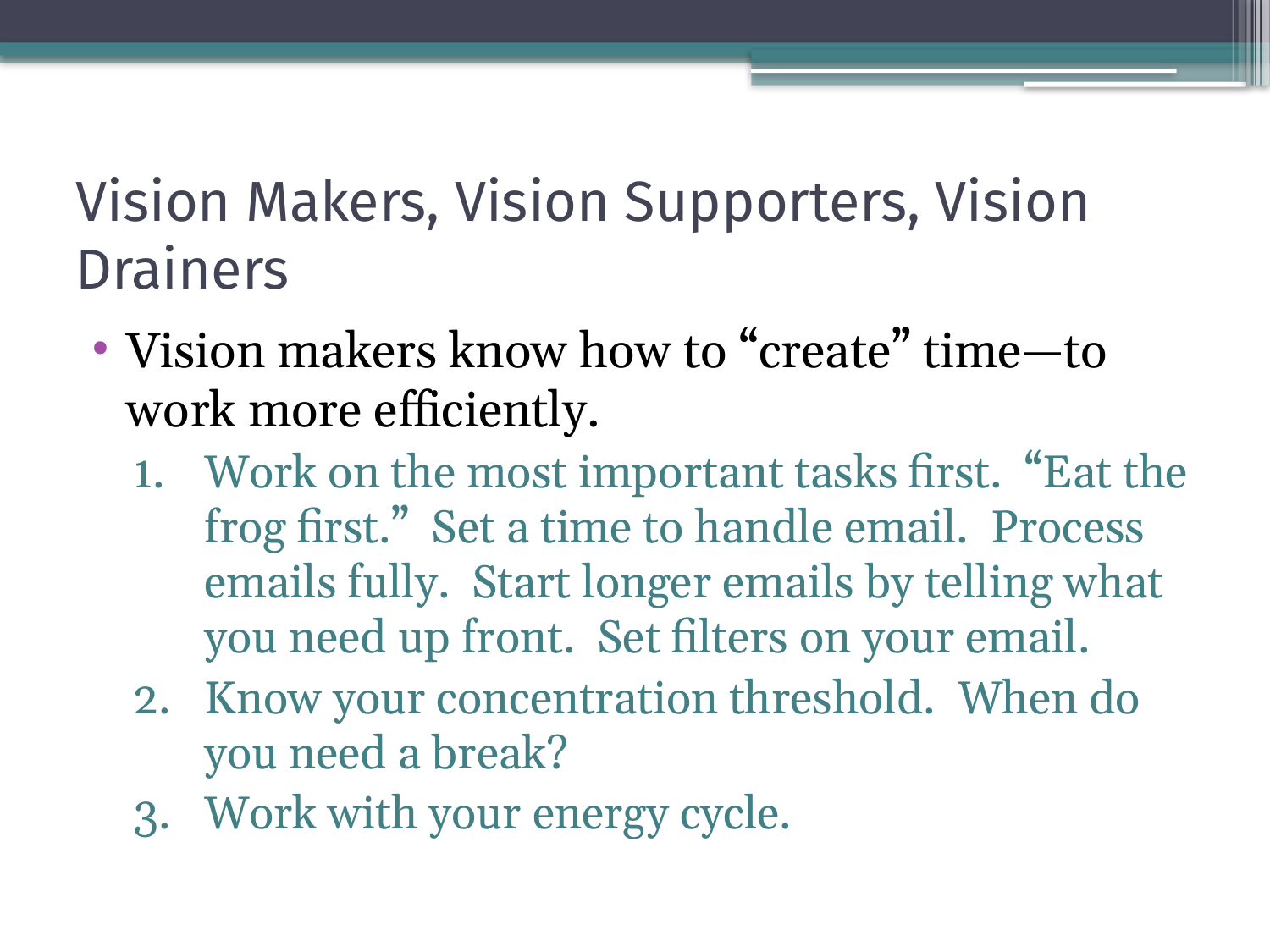

# Vision Makers, Vision Supporters, Vision Drainers
Vision makers know how to “create” time—to work more efficiently.
Work on the most important tasks first.  “Eat the frog first.”  Set a time to handle email.  Process emails fully.  Start longer emails by telling what you need up front.  Set filters on your email.
Know your concentration threshold.  When do you need a break?
Work with your energy cycle.